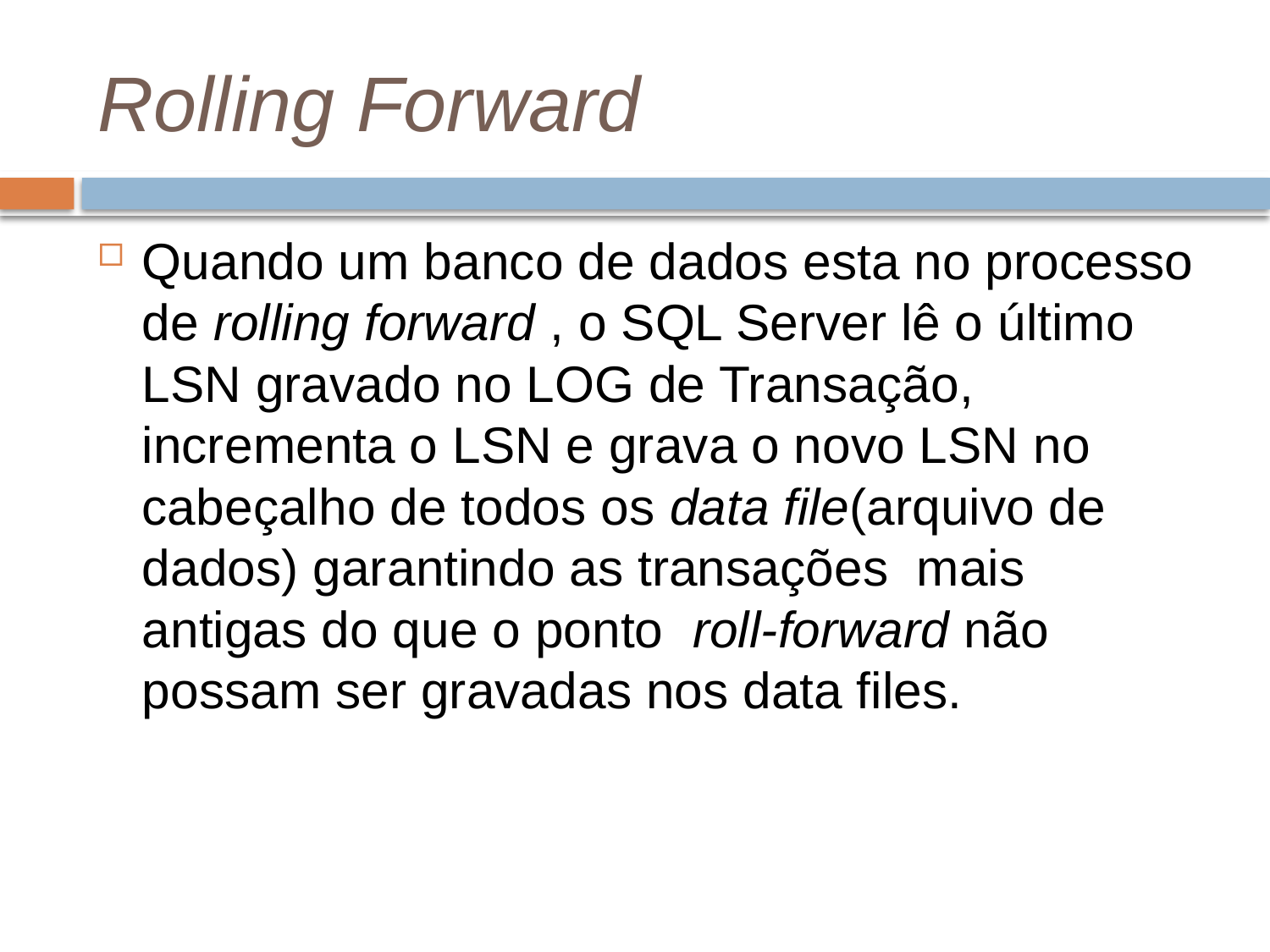

# Rolling Forward
Quando um banco de dados esta no processo de rolling forward , o SQL Server lê o último LSN gravado no LOG de Transação, incrementa o LSN e grava o novo LSN no cabeçalho de todos os data file(arquivo de dados) garantindo as transações  mais antigas do que o ponto  roll-forward não possam ser gravadas nos data files.